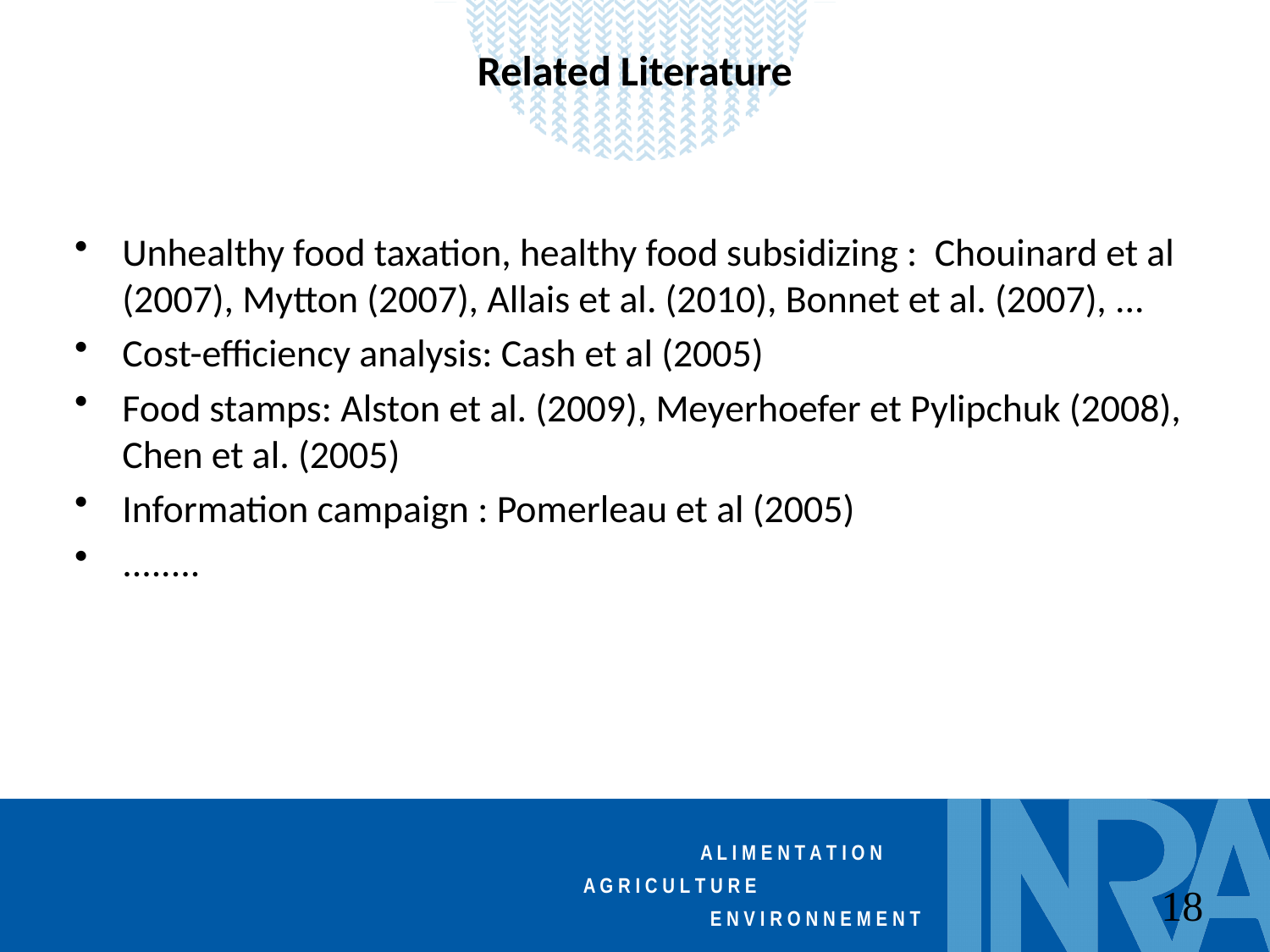

# Related Literature
Unhealthy food taxation, healthy food subsidizing :  Chouinard et al (2007), Mytton (2007), Allais et al. (2010), Bonnet et al. (2007), ...
Cost-efficiency analysis: Cash et al (2005)
Food stamps: Alston et al. (2009), Meyerhoefer et Pylipchuk (2008), Chen et al. (2005)
Information campaign : Pomerleau et al (2005)
........

18